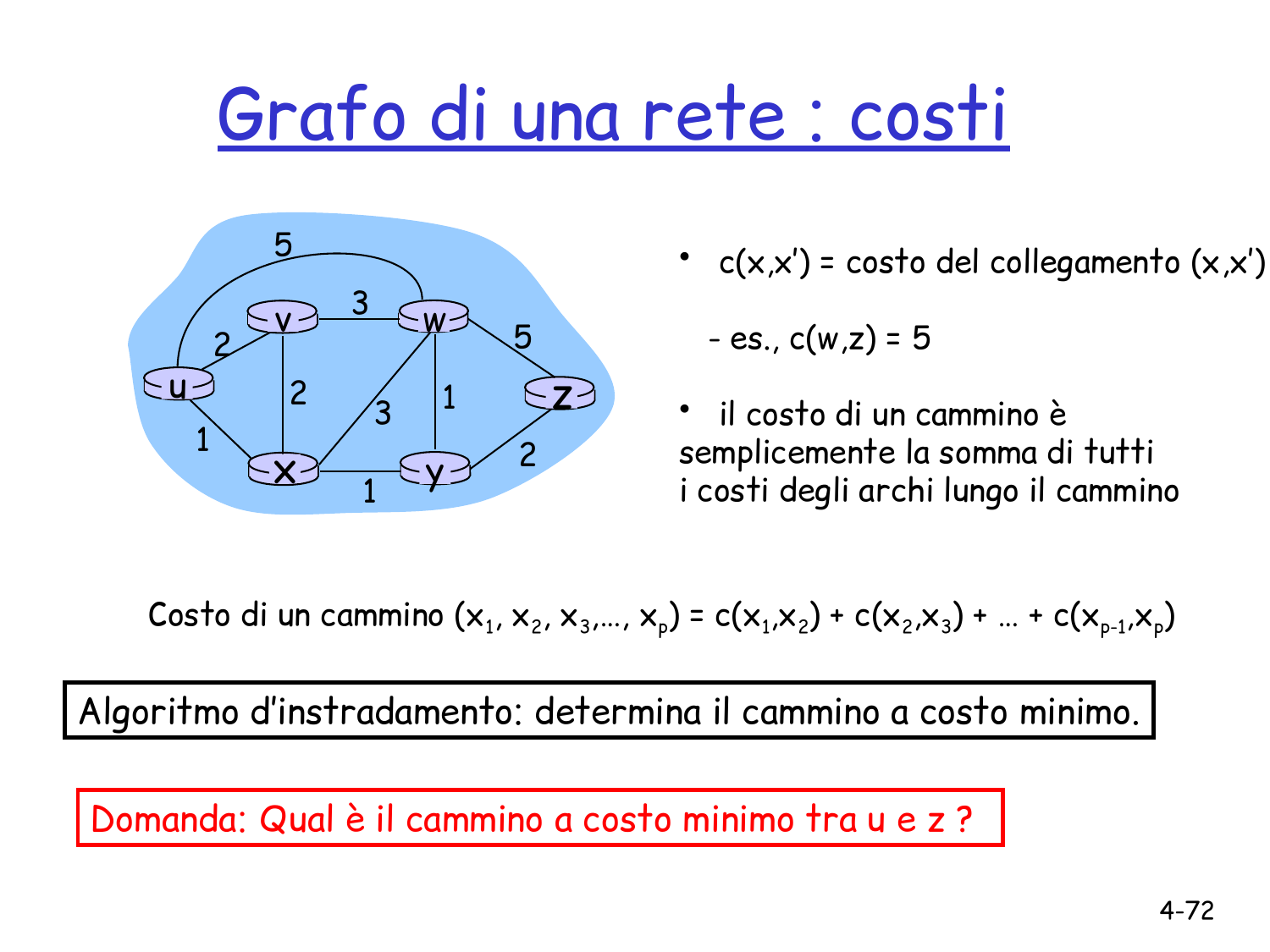

# Grafo di una rete : costi

5

3
v

w

5

2

u

z

2

1

3

1
2
x

y

1

 c(x,x’) = costo del collegamento (x,x’)

   - es., c(w,z) = 5

 il costo di un cammino è
semplicemente la somma di tutti
i costi degli archi lungo il cammino
Costo di un cammino (x1, x2, x3,…, xp) = c(x1,x2) + c(x2,x3) + … + c(xp-1,xp)
Algoritmo d’instradamento: determina il cammino a costo minimo.
Domanda: Qual è il cammino a costo minimo tra u e z ?
4-72